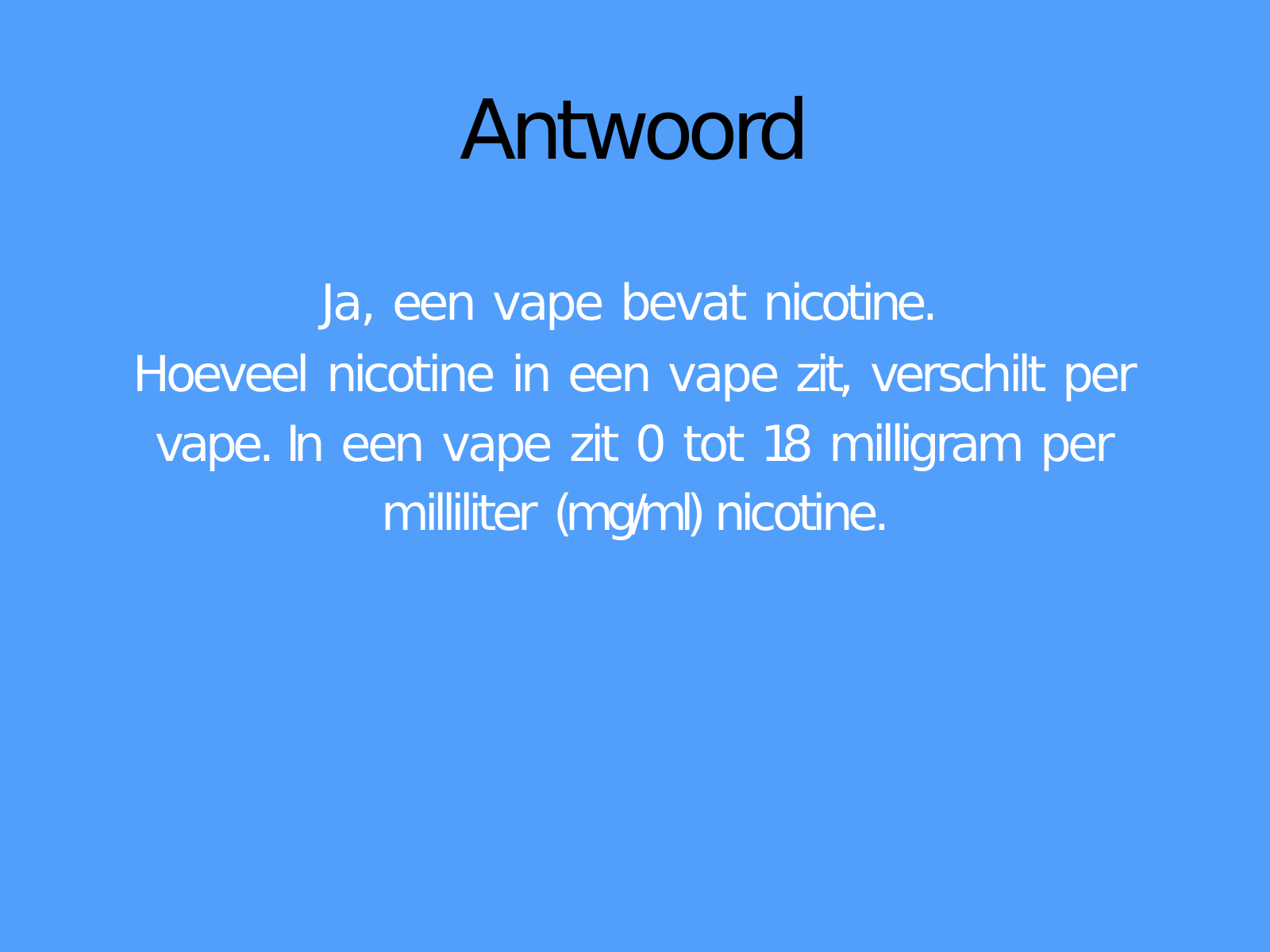

# Antwoord
Ja, een vape bevat nicotine.
Hoeveel nicotine in een vape zit, verschilt per vape. In een vape zit 0 tot 18 milligram per milliliter (mg/ml) nicotine.